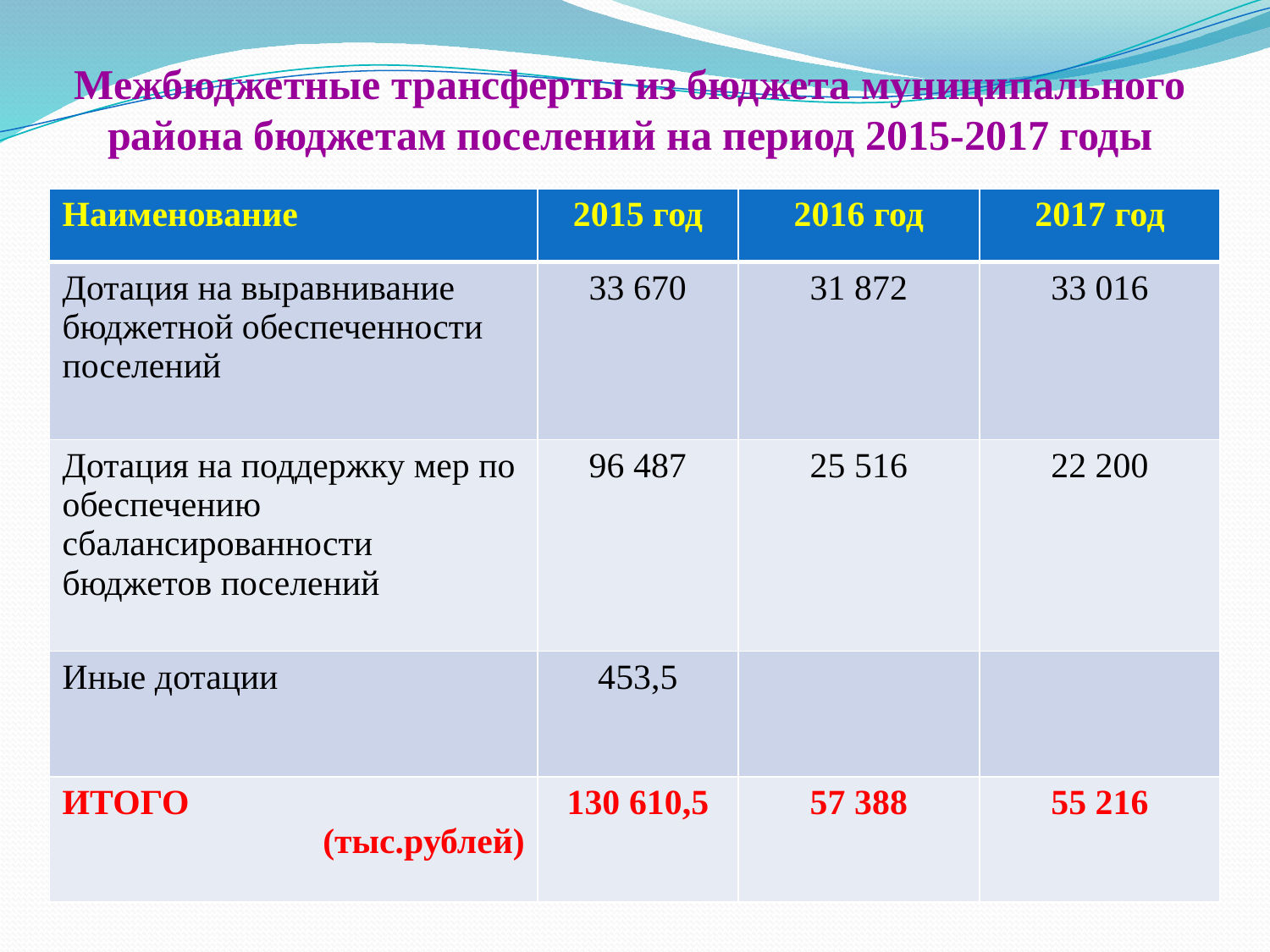

# Межбюджетные трансферты из бюджета муниципального района бюджетам поселений на период 2015-2017 годы
| Наименование | 2015 год | 2016 год | 2017 год |
| --- | --- | --- | --- |
| Дотация на выравнивание бюджетной обеспеченности поселений | 33 670 | 31 872 | 33 016 |
| Дотация на поддержку мер по обеспечению сбалансированности бюджетов поселений | 96 487 | 25 516 | 22 200 |
| Иные дотации | 453,5 |  |  |
| ИТОГО (тыс.рублей) | 130 610,5 | 57 388 | 55 216 |